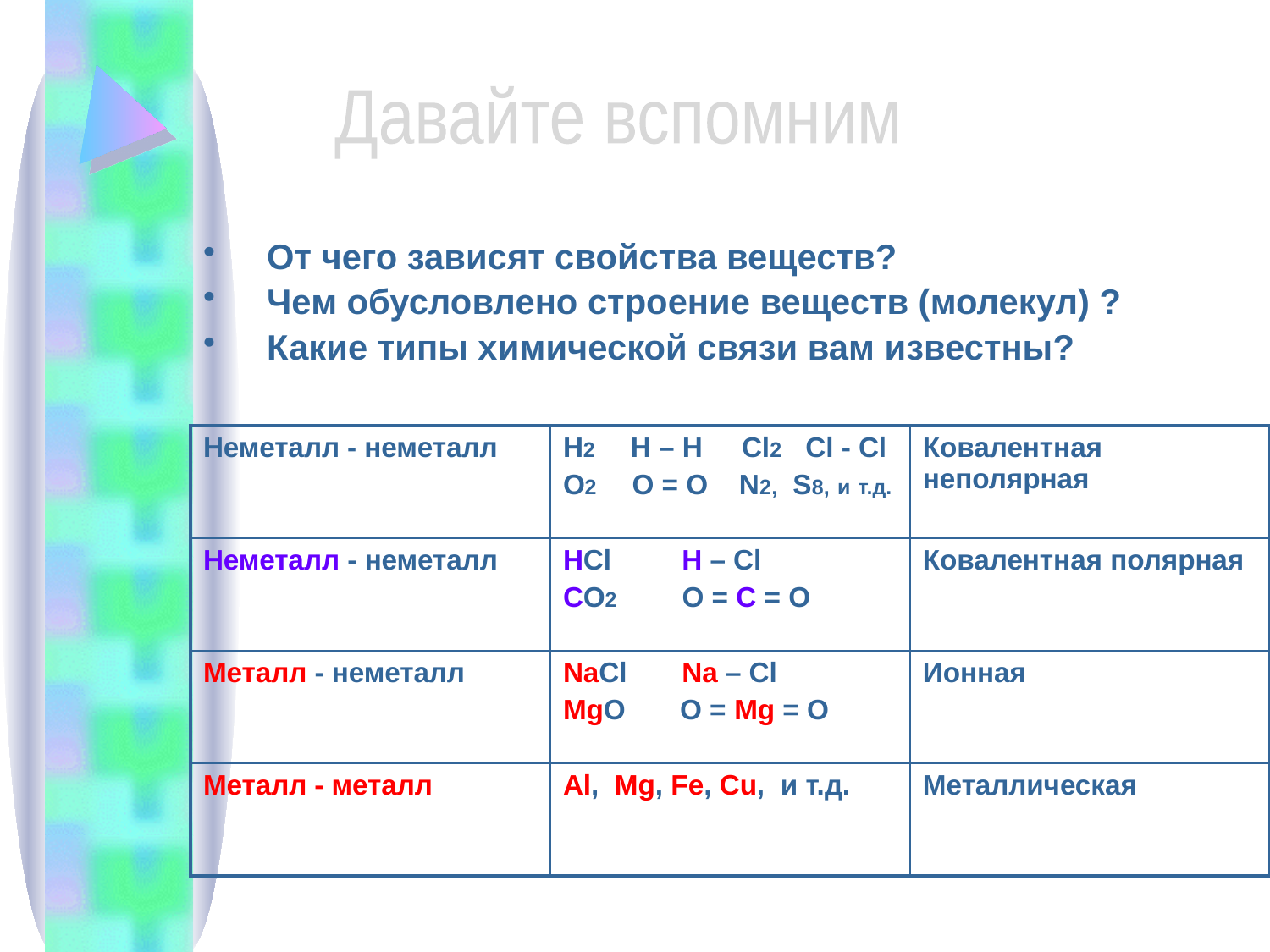

Давайте вспомним
От чего зависят свойства веществ?
Чем обусловлено строение веществ (молекул) ?
Какие типы химической связи вам известны?
| Неметалл - неметалл | H2 H – H Cl2 Cl - Cl O2 O = O N2, S8, и т.д. | Ковалентная неполярная |
| --- | --- | --- |
| Неметалл - неметалл | HCl H – Cl CO2 O = C = O | Ковалентная полярная |
| Металл - неметалл | NaCl Na – Cl MgO O = Mg = O | Ионная |
| Металл - металл | Al, Mg, Fe, Cu, и т.д. | Металлическая |